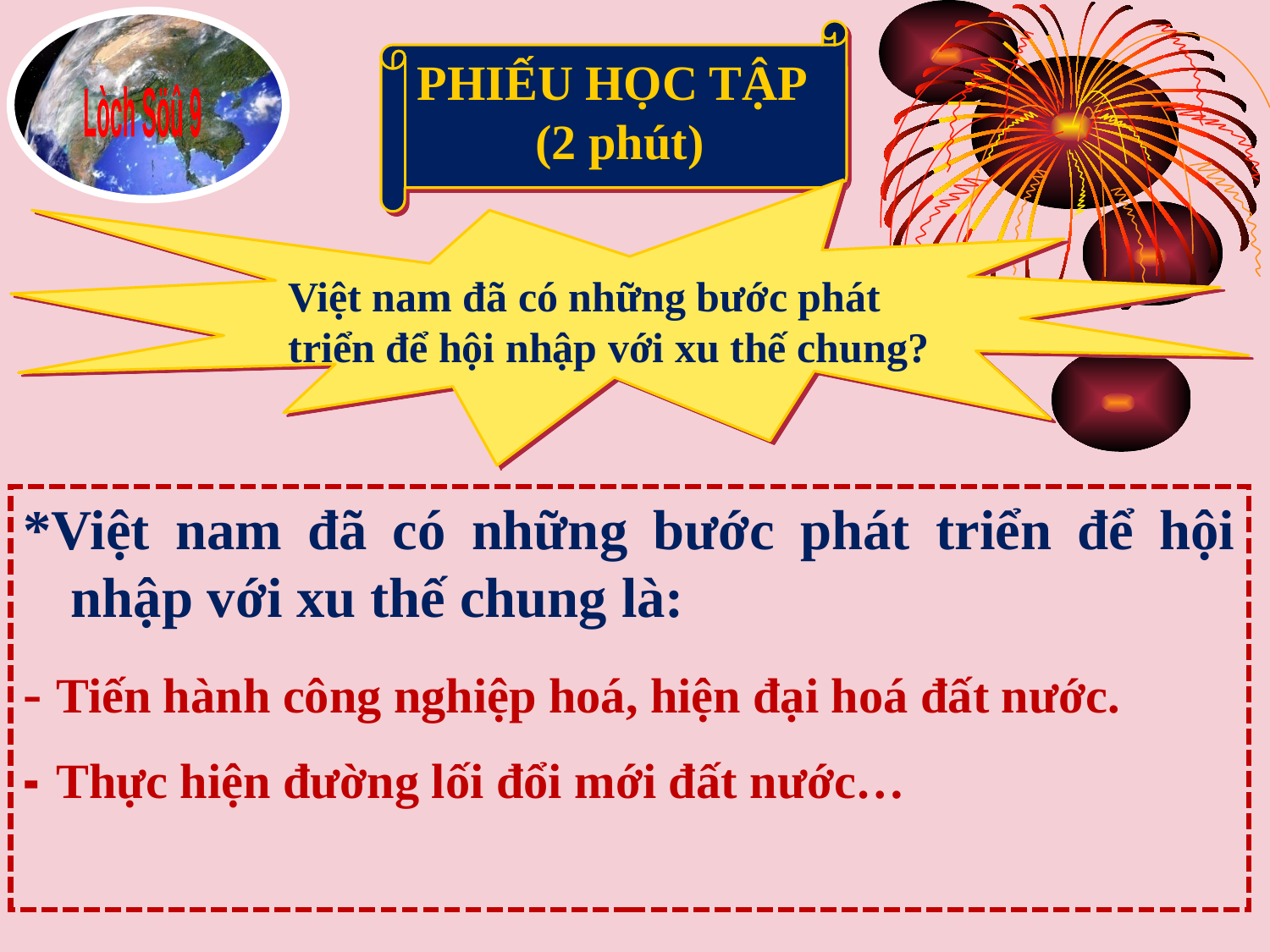

PHIẾU HỌC TẬP
(2 phút)
Lòch Söû 9
Việt nam đã có những bước phát triển để hội nhập với xu thế chung?
*Việt nam đã có những bước phát triển để hội nhập với xu thế chung là:
- Tiến hành công nghiệp hoá, hiện đại hoá đất nước.
- Thực hiện đường lối đổi mới đất nước…